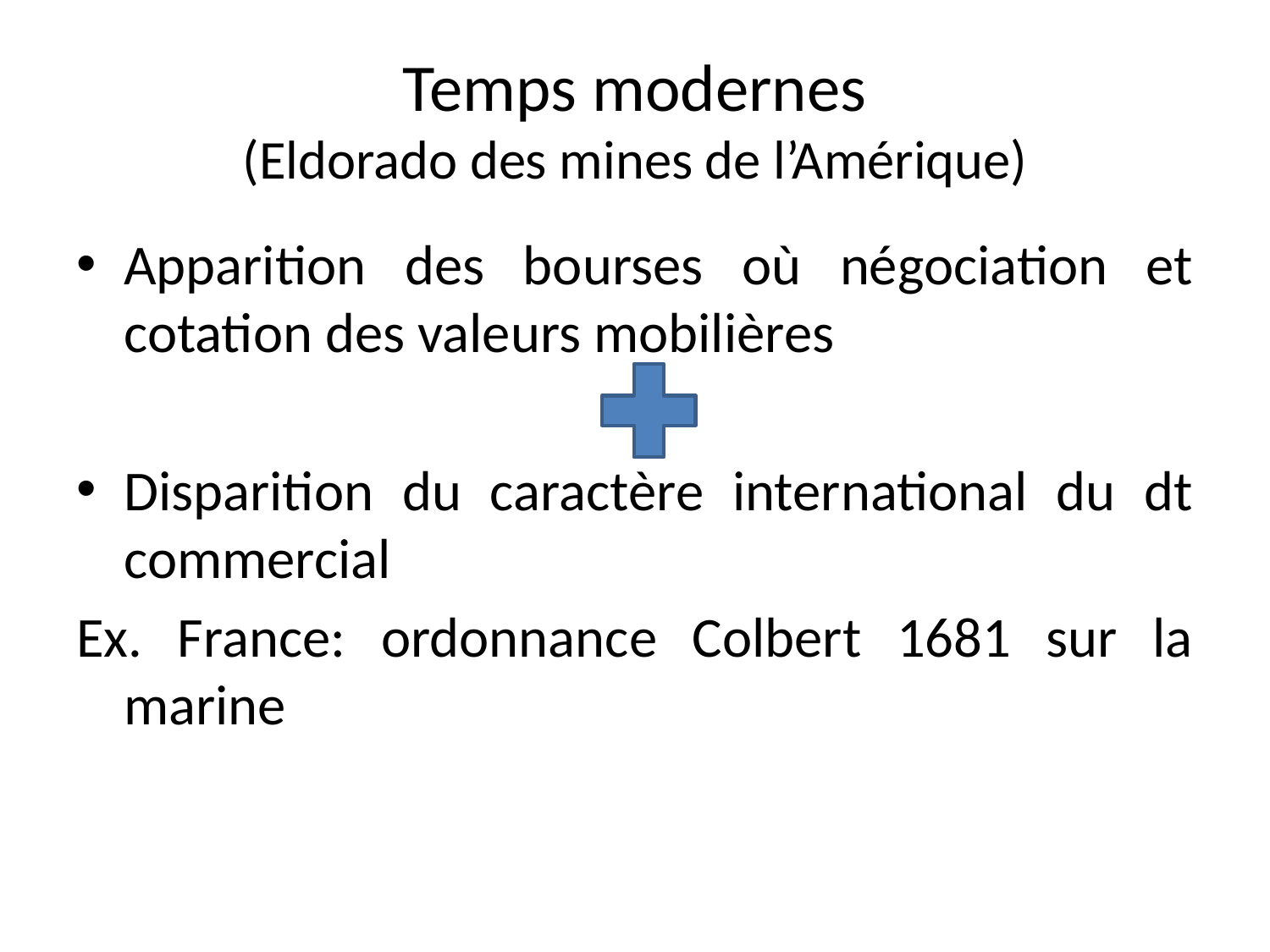

# Temps modernes (Eldorado des mines de l’Amérique)
Apparition des bourses où négociation et cotation des valeurs mobilières

Disparition du caractère international du dt commercial
Ex. France: ordonnance Colbert 1681 sur la marine